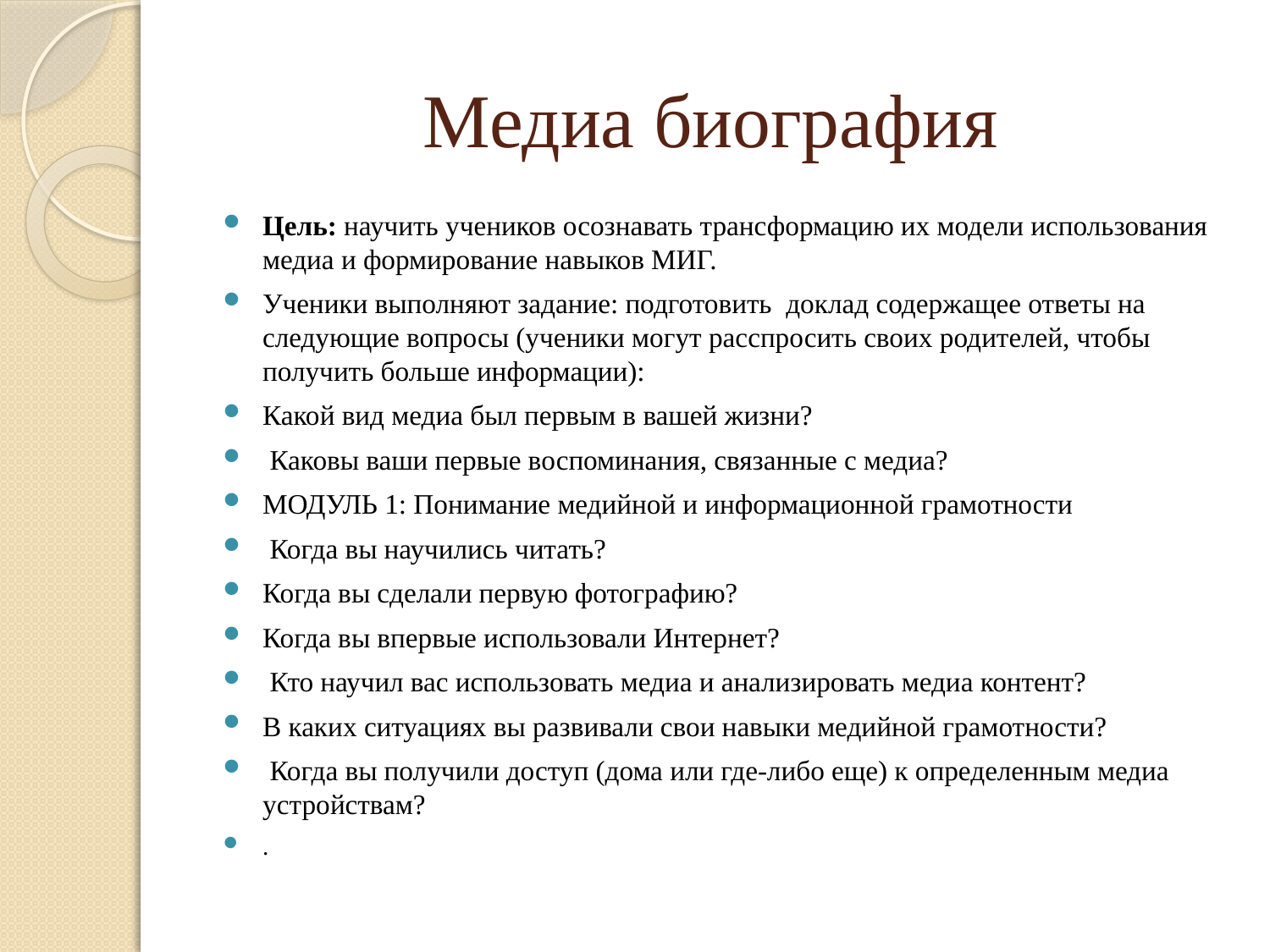

# Медиа биография
Цель: научить учеников осознавать трансформацию их модели использования медиа и формирование навыков МИГ.
Ученики выполняют задание: подготовить  доклад содержащее ответы на следующие вопросы (ученики могут расспросить своих родителей, чтобы получить больше информации):
Какой вид медиа был первым в вашей жизни?
 Каковы ваши первые воспоминания, связанные с медиа?
МОДУЛЬ 1: Понимание медийной и информационной грамотности
 Когда вы научились читать?
Когда вы сделали первую фотографию?
Когда вы впервые использовали Интернет?
 Кто научил вас использовать медиа и анализировать медиа контент?
В каких ситуациях вы развивали свои навыки медийной грамотности?
 Когда вы получили доступ (дома или где-либо еще) к определенным медиа устройствам?
.